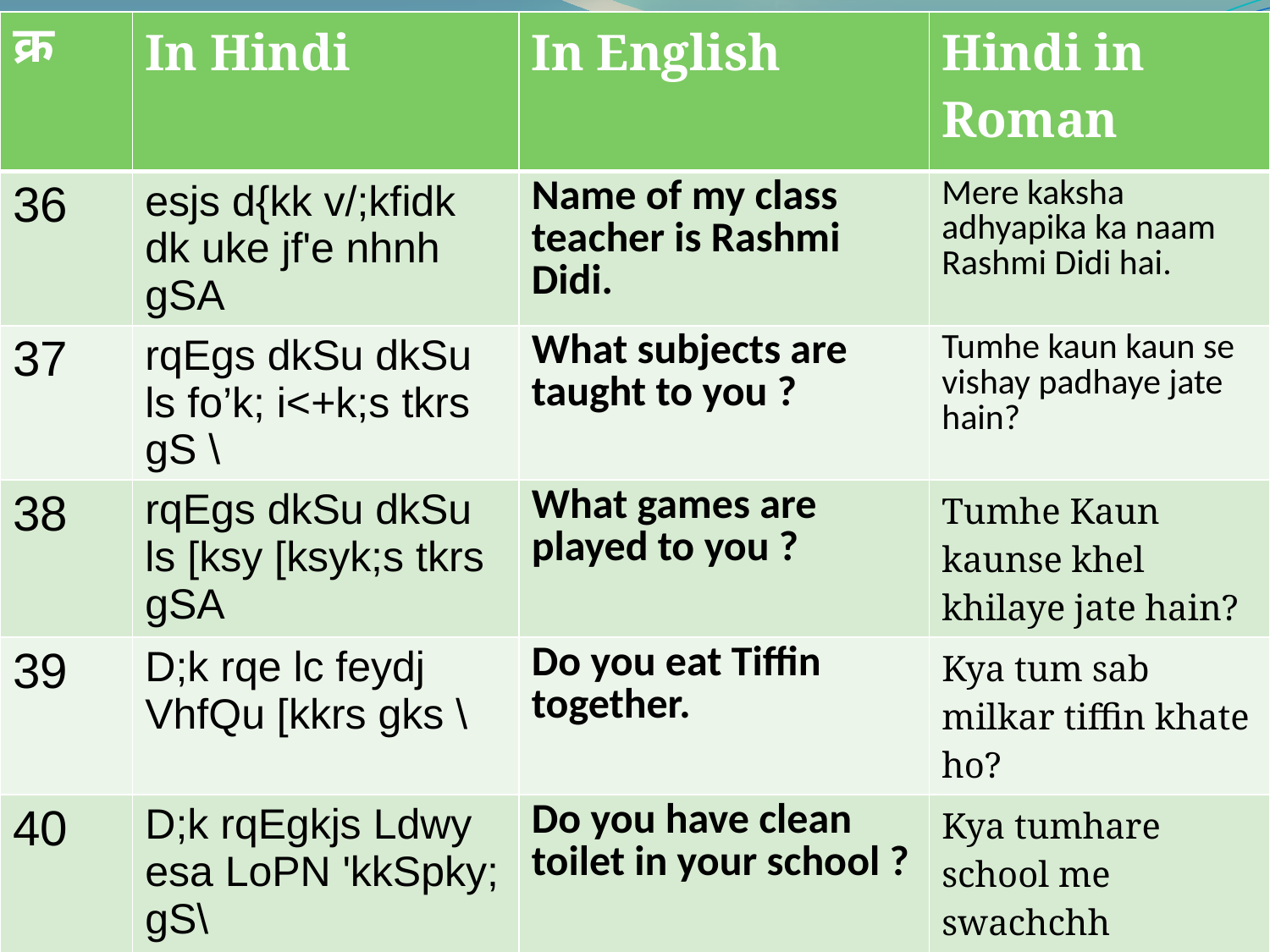

| क्र | In Hindi | In English | Hindi in Roman |
| --- | --- | --- | --- |
| 36 | esjs d{kk v/;kfidk dk uke jf'e nhnh gSA | Name of my class teacher is Rashmi Didi. | Mere kaksha adhyapika ka naam Rashmi Didi hai. |
| 37 | rqEgs dkSu dkSu ls fo’k; i<+k;s tkrs gS \ | What subjects are taught to you ? | Tumhe kaun kaun se vishay padhaye jate hain? |
| 38 | rqEgs dkSu dkSu ls [ksy [ksyk;s tkrs gSA | What games are played to you ? | Tumhe Kaun kaunse khel khilaye jate hain? |
| 39 | D;k rqe lc feydj VhfQu [kkrs gks \ | Do you eat Tiffin together. | Kya tum sab milkar tiffin khate ho? |
| 40 | D;k rqEgkjs Ldwy esa LoPN 'kkSpky; gS\ | Do you have clean toilet in your school ? | Kya tumhare school me swachchh shauchalaya hai? |
#